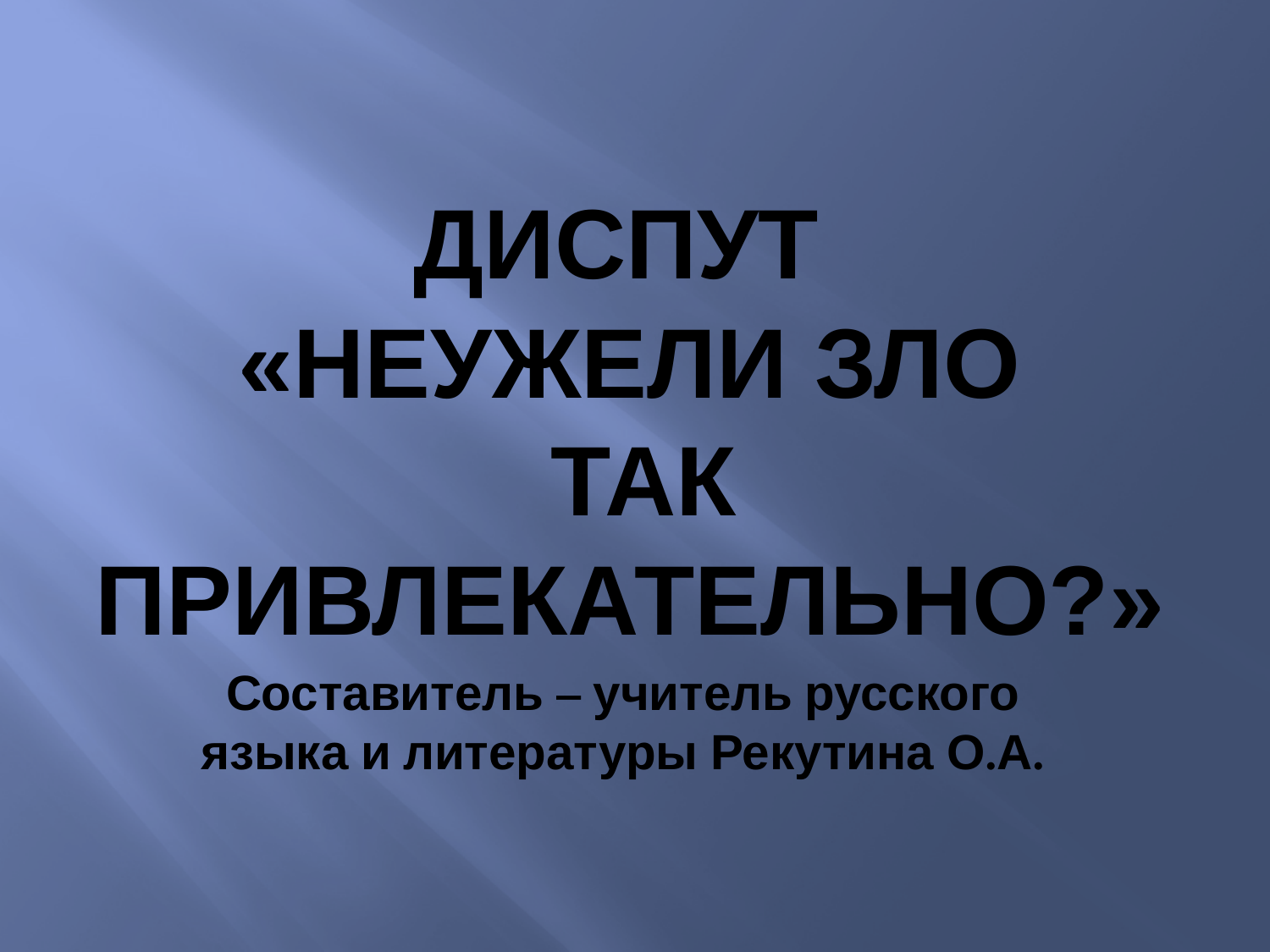

# Диспут «Неужели зло так привлекательно?»
Составитель – учитель русского языка и литературы Рекутина О.А.